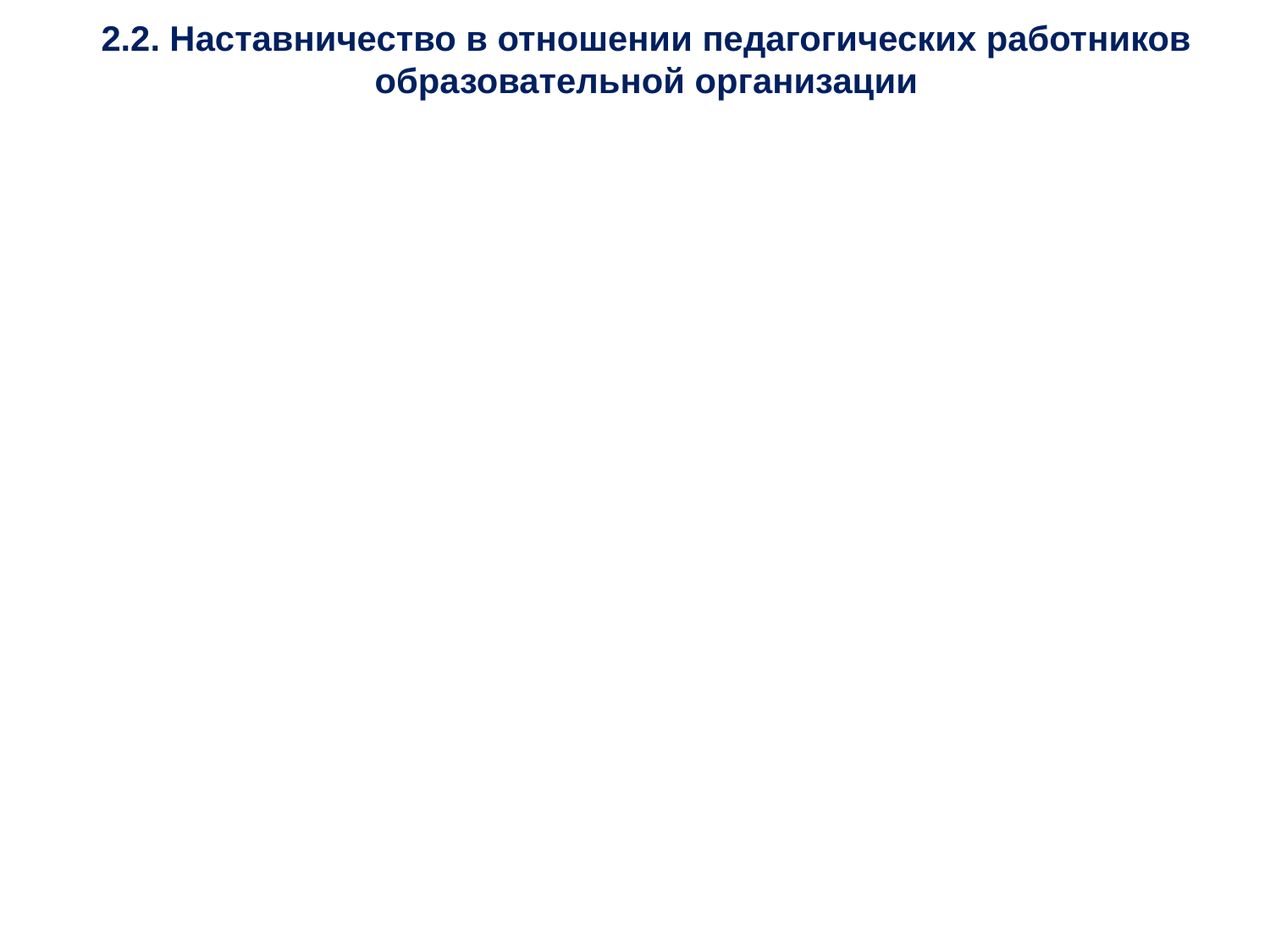

# 2.2. Наставничество в отношении педагогических работников образовательной организации